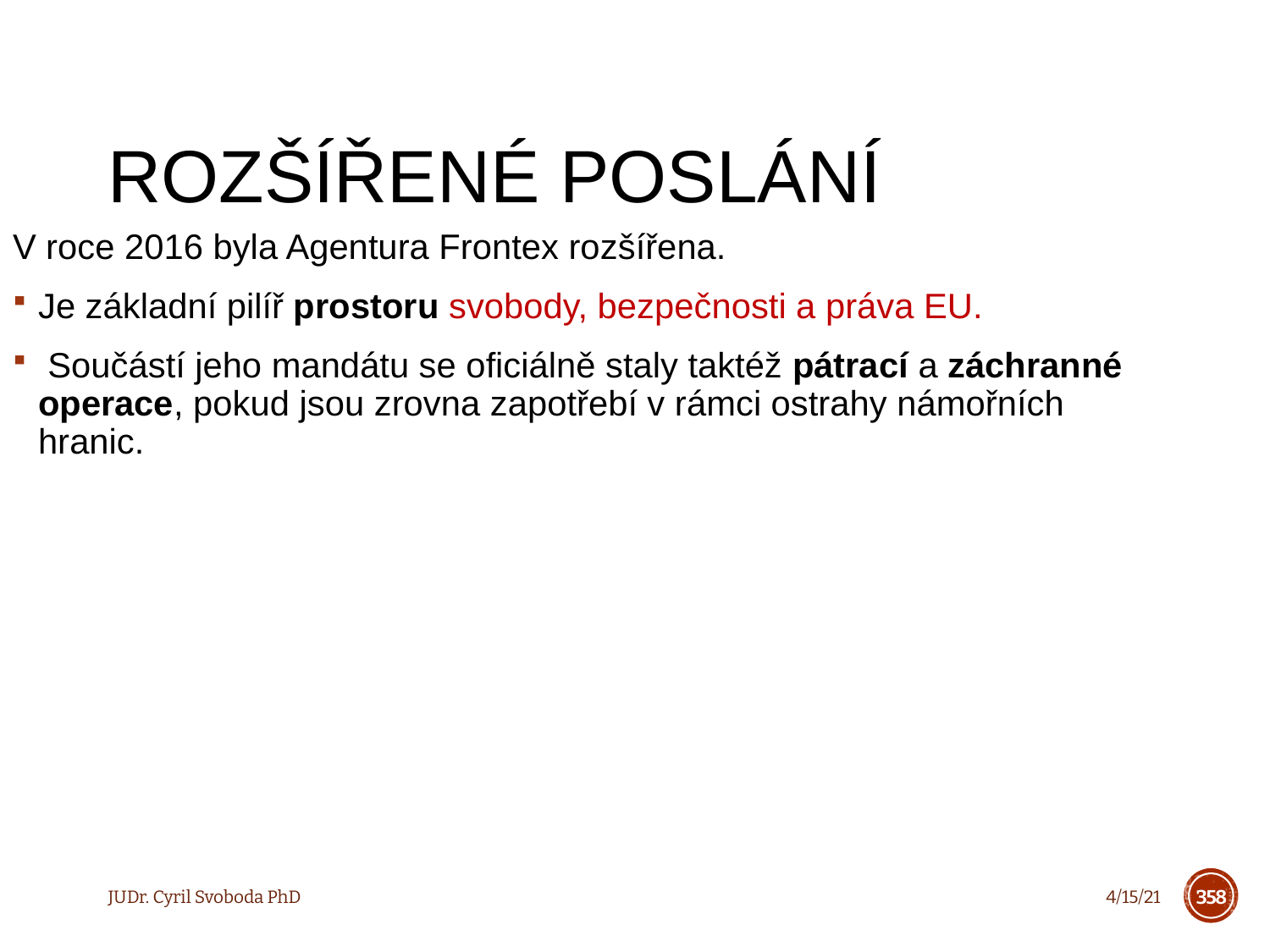

# Rozšířené poslání
V roce 2016 byla Agentura Frontex rozšířena.
Je základní pilíř prostoru svobody, bezpečnosti a práva EU.
 Součástí jeho mandátu se oficiálně staly taktéž pátrací a záchranné operace, pokud jsou zrovna zapotřebí v rámci ostrahy námořních hranic.
JUDr. Cyril Svoboda PhD
4/15/21
358